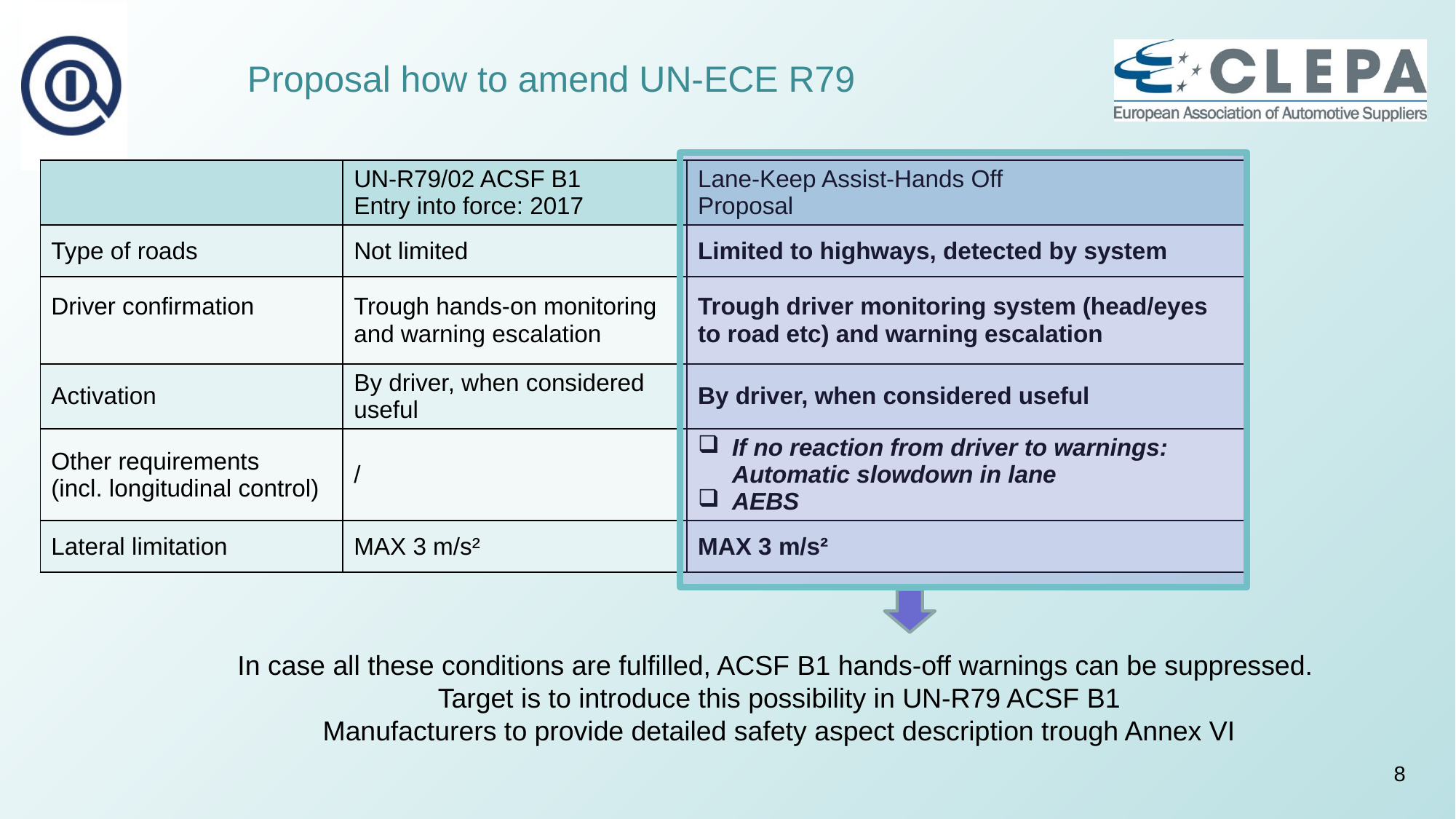

# Proposal how to amend UN-ECE R79

|  | UN-R79/02 ACSF B1 Entry into force: 2017 | Lane-Keep Assist-Hands Off Proposal |
| --- | --- | --- |
| Type of roads | Not limited | Limited to highways, detected by system |
| Driver confirmation | Trough hands-on monitoring and warning escalation | Trough driver monitoring system (head/eyes to road etc) and warning escalation |
| Activation | By driver, when considered useful | By driver, when considered useful |
| Other requirements (incl. longitudinal control) | / | If no reaction from driver to warnings: Automatic slowdown in lane AEBS |
| Lateral limitation | MAX 3 m/s² | MAX 3 m/s² |

In case all these conditions are fulfilled, ACSF B1 hands-off warnings can be suppressed.
Target is to introduce this possibility in UN-R79 ACSF B1
Manufacturers to provide detailed safety aspect description trough Annex VI
8